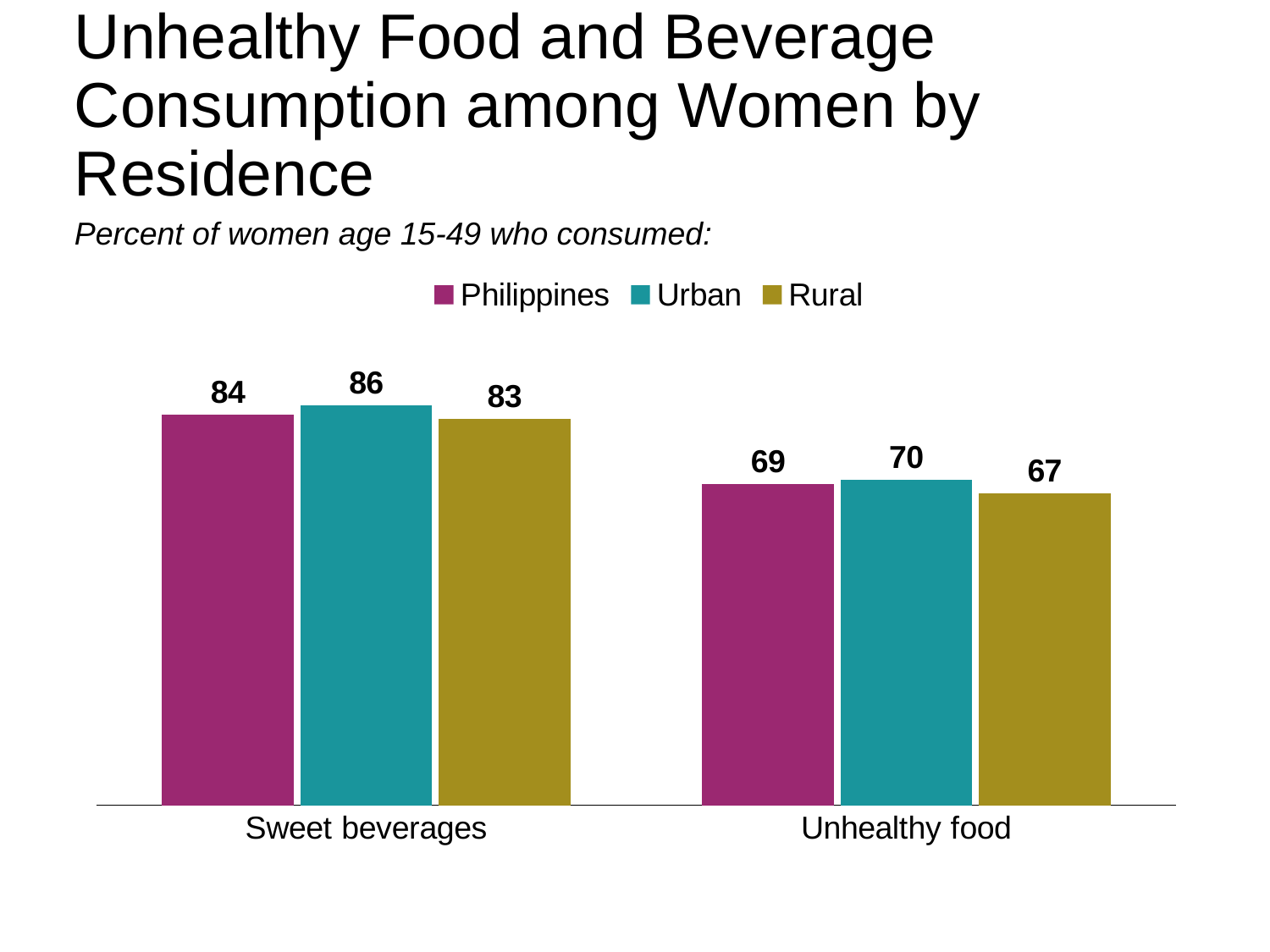

# Unhealthy Food and Beverage Consumption among Women by Residence
Percent of women age 15-49 who consumed:

### Chart

| Category | Philippines | Urban | Rural |
|---|---|---|---|
| Sweet beverages | 84.0 | 86.0 | 83.0 |
| Unhealthy food | 69.0 | 70.0 | 67.0 |